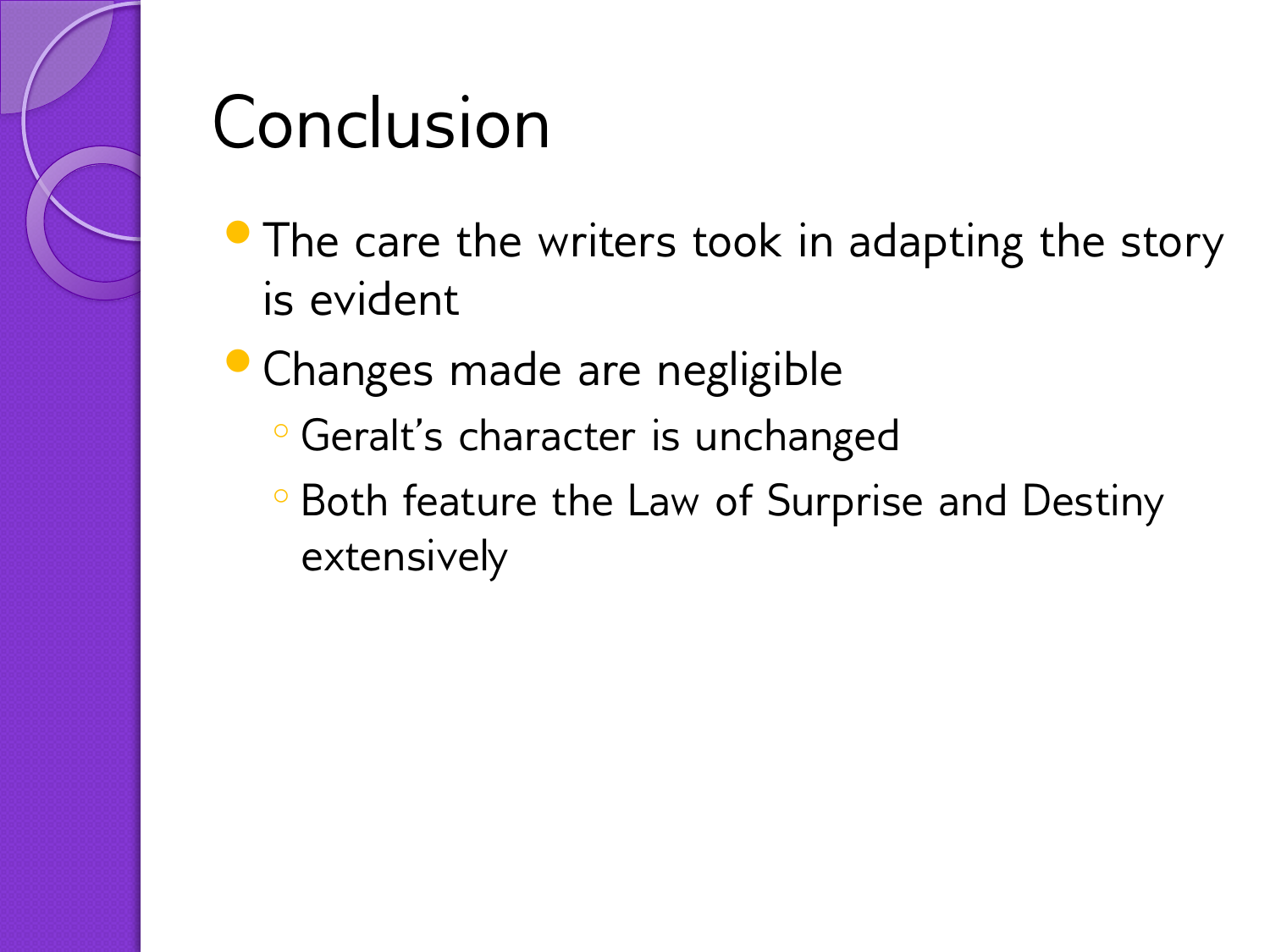

# Conclusion
The care the writers took in adapting the story is evident
Changes made are negligible
Geralt’s character is unchanged
Both feature the Law of Surprise and Destiny extensively